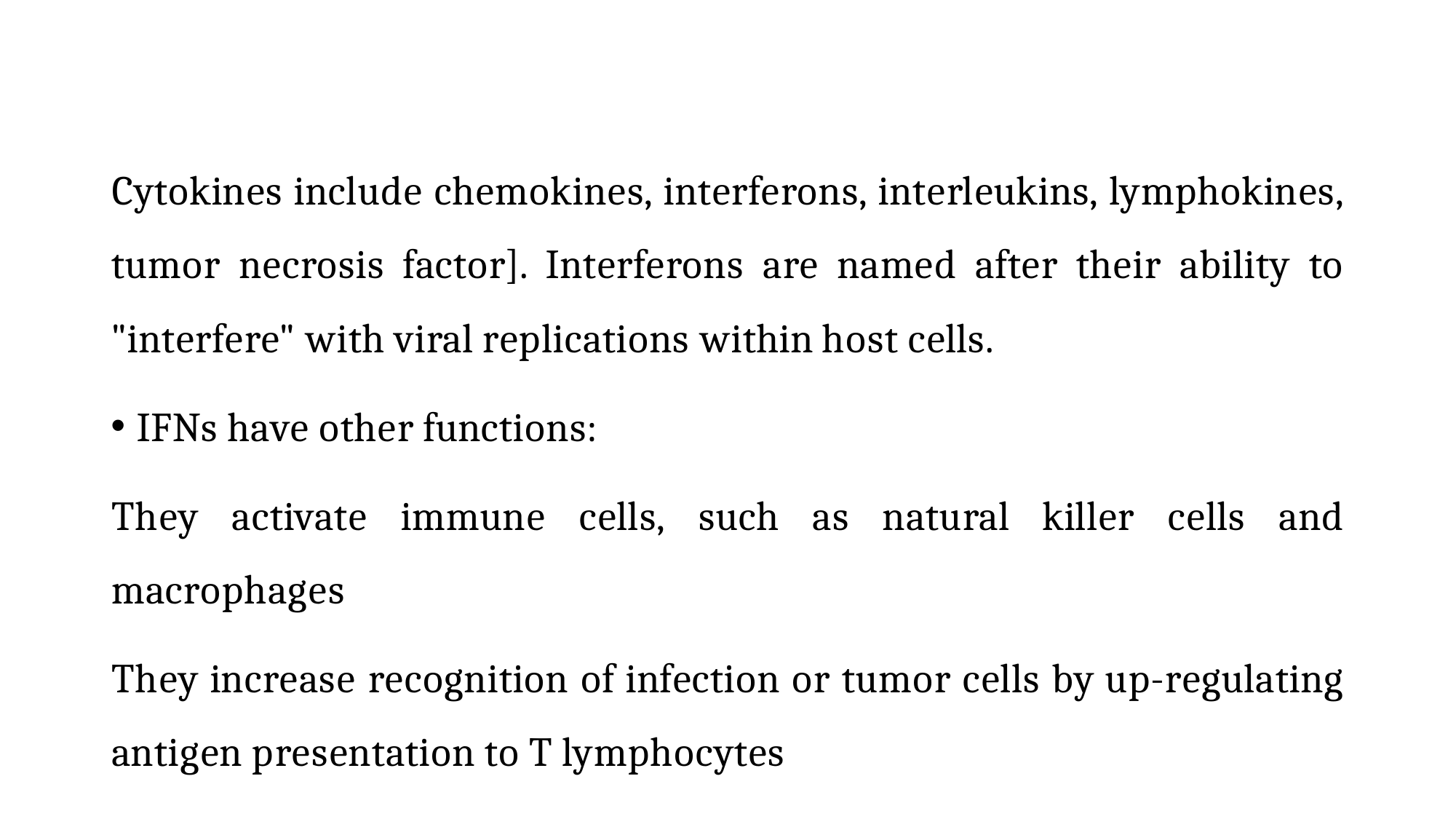

Cytokines include chemokines, interferons, interleukins, lymphokines, tumor necrosis factor]. Interferons are named after their ability to "interfere" with viral replications within host cells.
IFNs have other functions:
They activate immune cells, such as natural killer cells and macrophages
They increase recognition of infection or tumor cells by up-regulating antigen presentation to T lymphocytes